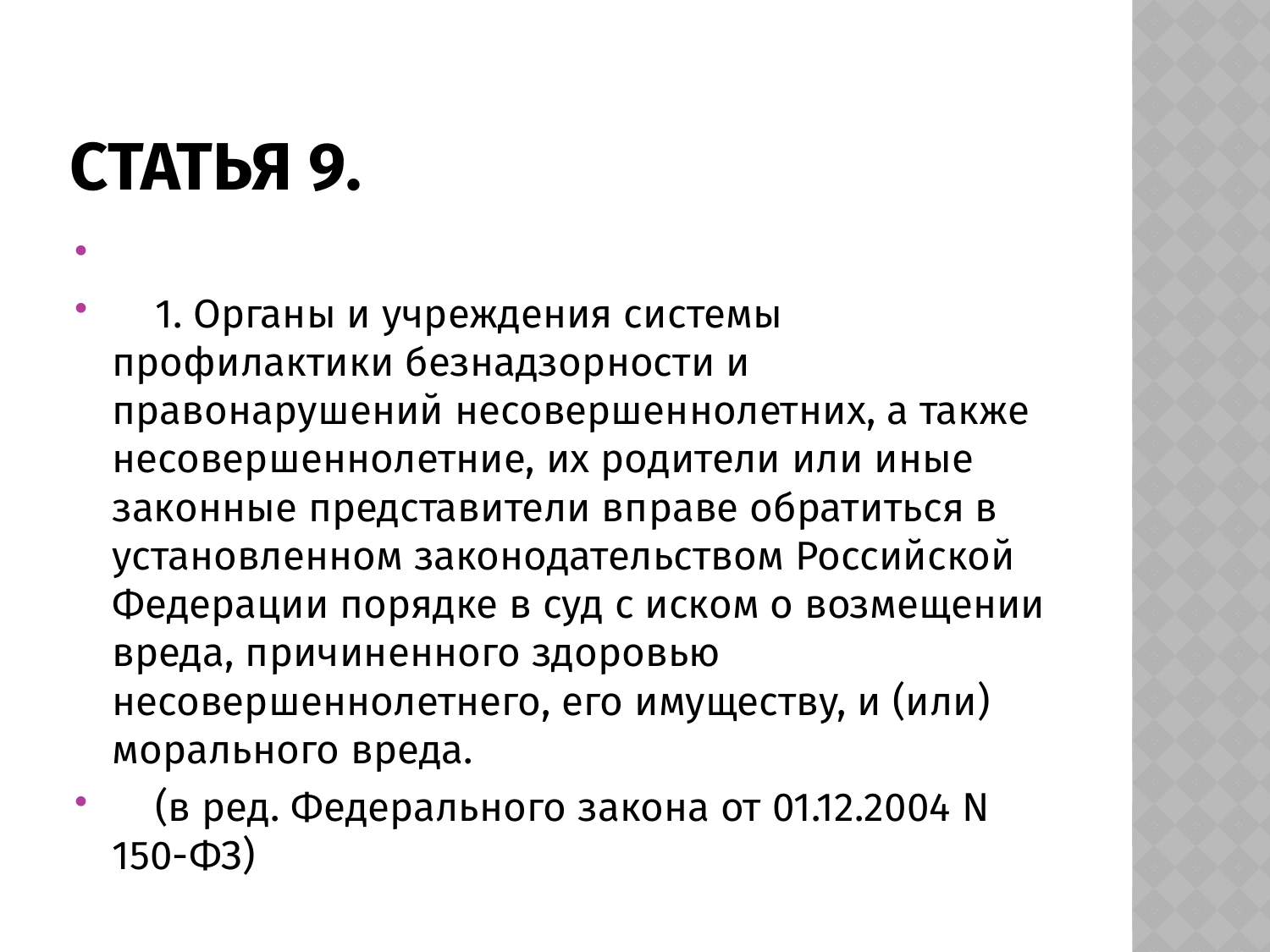

# Статья 9.

    1. Органы и учреждения системы профилактики безнадзорности и правонарушений несовершеннолетних, а также несовершеннолетние, их родители или иные законные представители вправе обратиться в установленном законодательством Российской Федерации порядке в суд с иском о возмещении вреда, причиненного здоровью несовершеннолетнего, его имуществу, и (или) морального вреда.
    (в ред. Федерального закона от 01.12.2004 N 150-ФЗ)